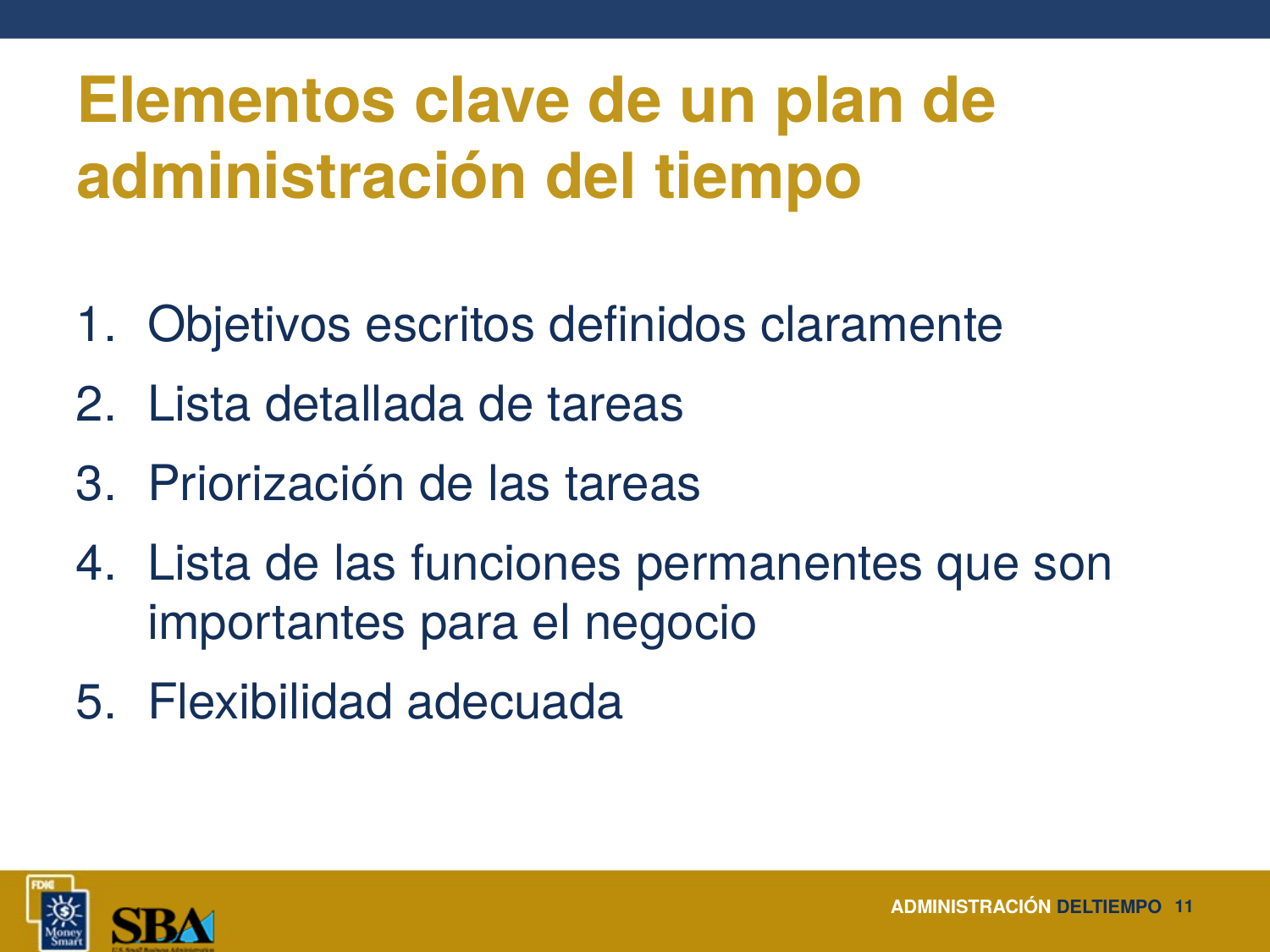

# Elementos clave de un plan de administración del tiempo
Objetivos escritos definidos claramente
Lista detallada de tareas
Priorización de las tareas
Lista de las funciones permanentes que son importantes para el negocio
Flexibilidad adecuada